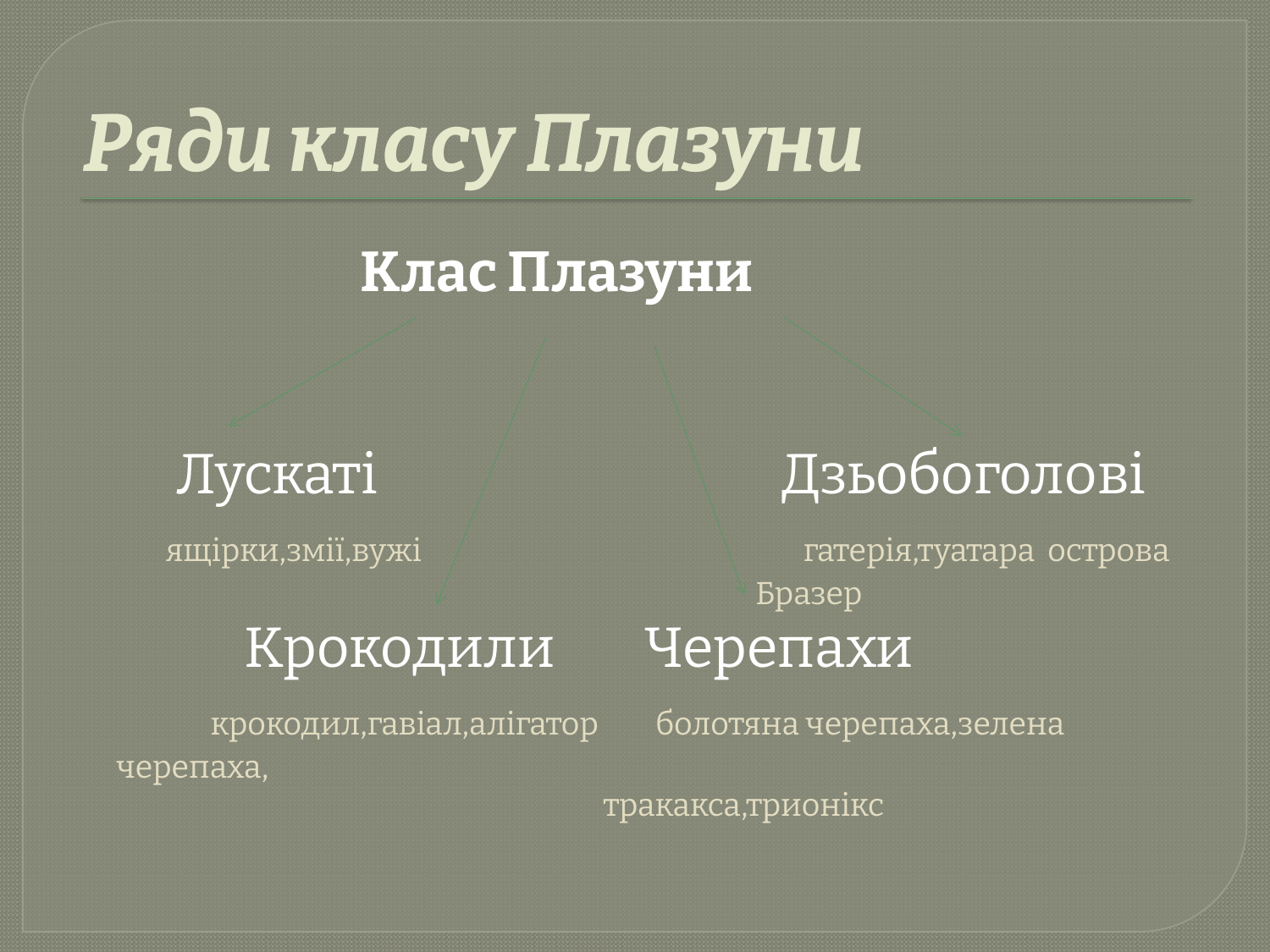

# Ряди класу Плазуни
                            Клас Плазуни

         Лускаті                                    Дзьобоголові
        ящірки,змії,вужі                                  гатерія,туатара  острова
                                                                                                           Бразер
               Крокодили        Черепахи
            крокодил,гавіал,алігатор         болотяна черепаха,зелена черепаха,
                                                                                   тракакса,трионікс